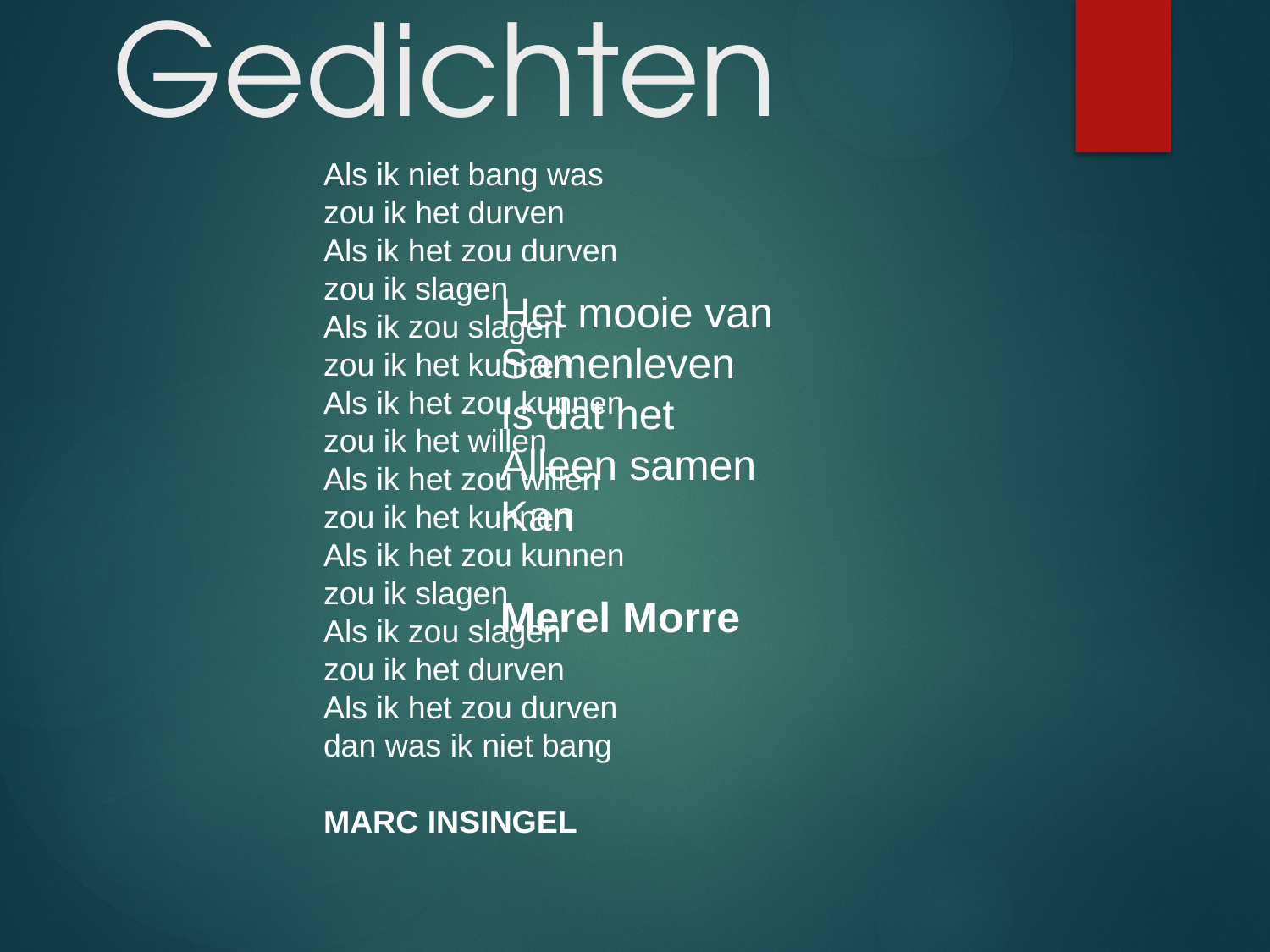

# Gedichten
Als ik niet bang was
zou ik het durven
Als ik het zou durven
zou ik slagen
Als ik zou slagen
zou ik het kunnen
Als ik het zou kunnen
zou ik het willen
Als ik het zou willen
zou ik het kunnen
Als ik het zou kunnen
zou ik slagen
Als ik zou slagen
zou ik het durven
Als ik het zou durven
dan was ik niet bang

MARC INSINGEL
Het mooie van
Samenleven
Is dat het
Alleen samen
Kan

Merel Morre